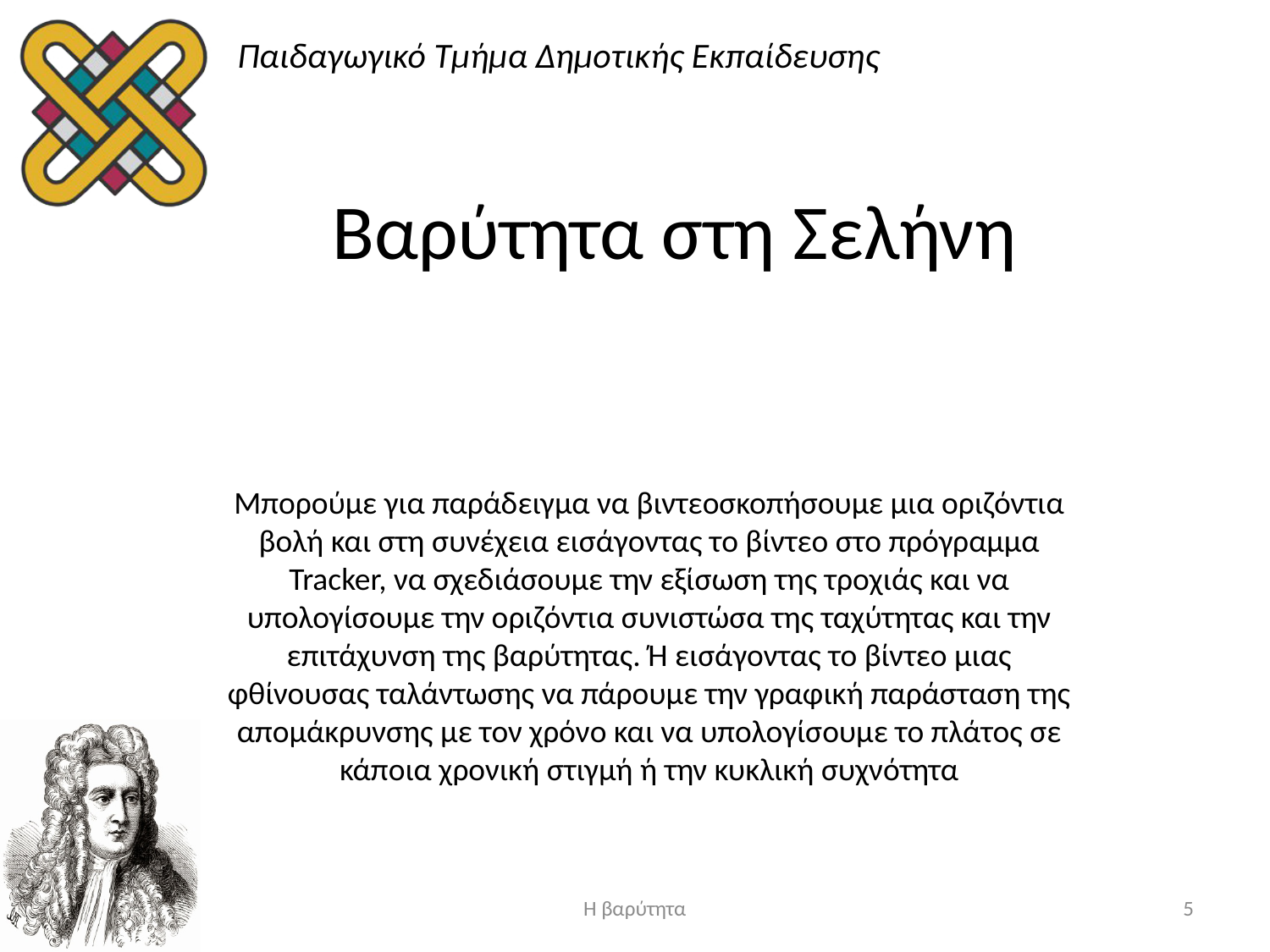

# Βαρύτητα στη Σελήνη
Μπορούμε για παράδειγμα να βιντεοσκοπήσουμε μια οριζόντια βολή και στη συνέχεια εισάγοντας το βίντεο στο πρόγραμμα Tracker, να σχεδιάσουμε την εξίσωση της τροχιάς και να υπολογίσουμε την οριζόντια συνιστώσα της ταχύτητας και την επιτάχυνση της βαρύτητας. Ή εισάγοντας το βίντεο μιας φθίνουσας ταλάντωσης να πάρουμε την γραφική παράσταση της απομάκρυνσης με τον χρόνο και να υπολογίσουμε το πλάτος σε κάποια χρονική στιγμή ή την κυκλική συχνότητα
Η βαρύτητα
5